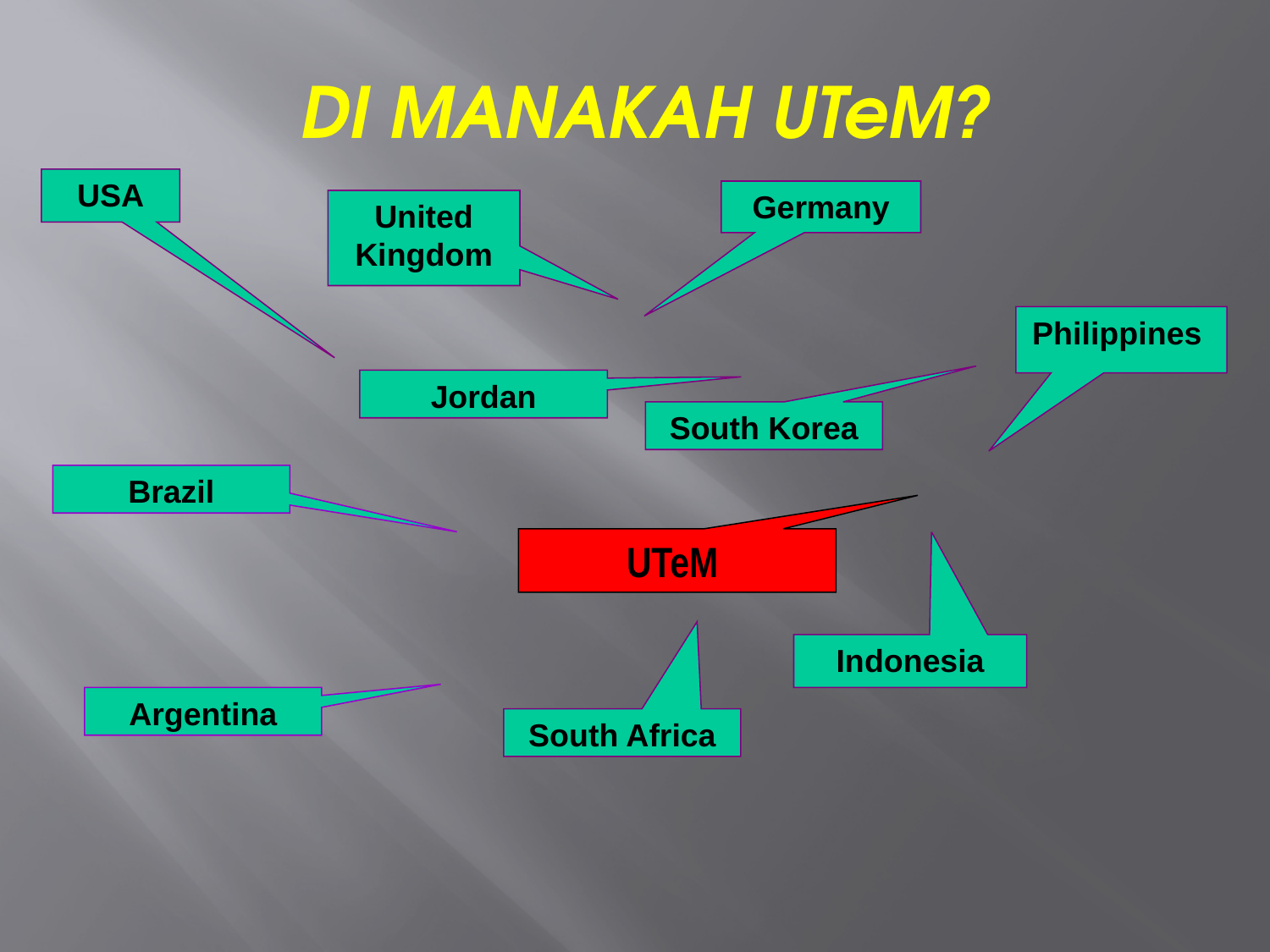

DI MANAKAH UTeM?
USA
Germany
United Kingdom
Philippines
Jordan
South Korea
Brazil
UTeM
Indonesia
Argentina
South Africa